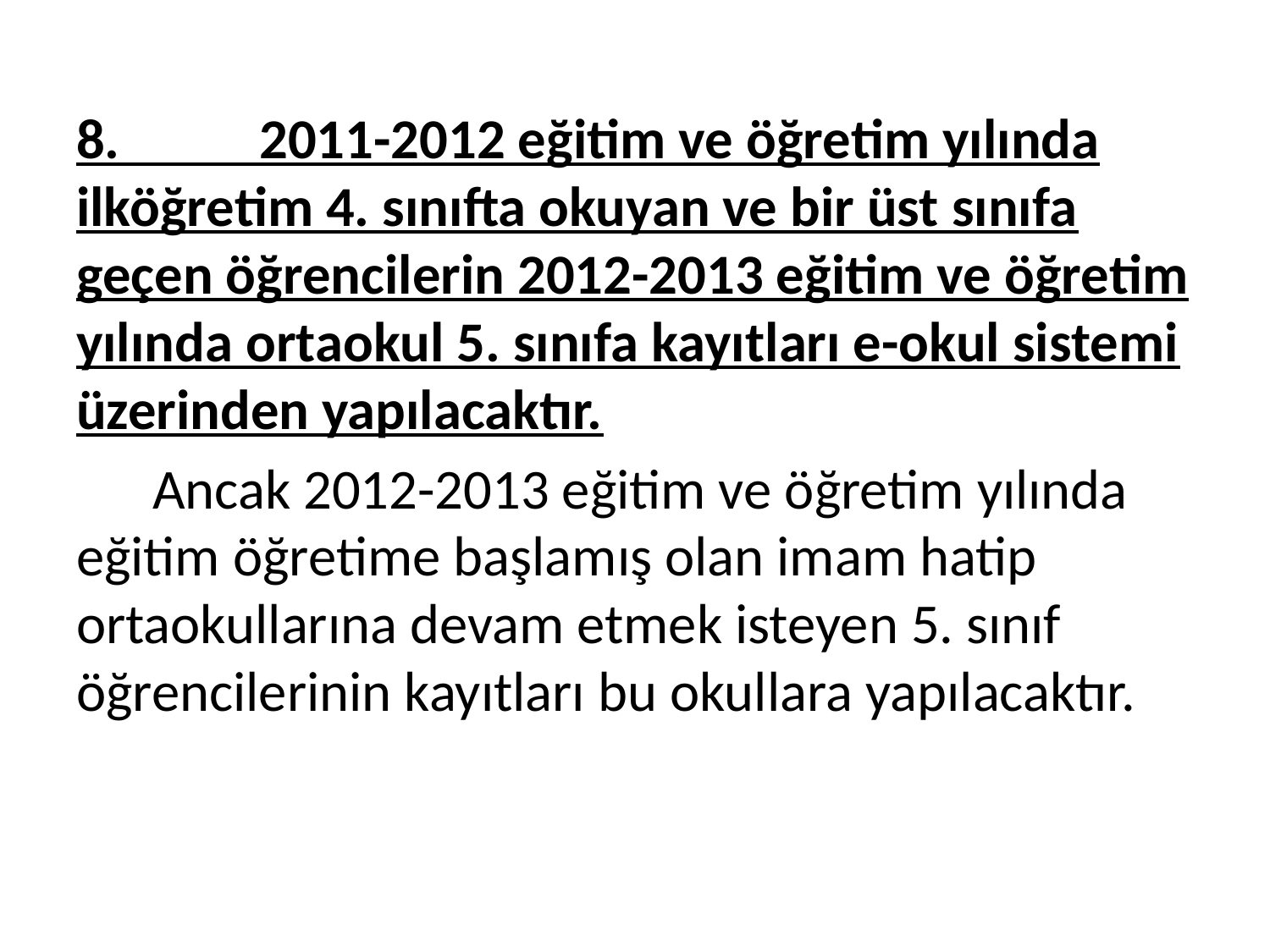

8.           2011-2012 eğitim ve öğretim yılında ilköğretim 4. sınıfta okuyan ve bir üst sınıfa geçen öğrencilerin 2012-2013 eğitim ve öğretim yılında ortaokul 5. sınıfa kayıtları e-okul sistemi üzerinden yapılacaktır.
      Ancak 2012-2013 eğitim ve öğretim yılında eğitim öğretime başlamış olan imam hatip ortaokullarına devam etmek isteyen 5. sınıf öğrencilerinin kayıtları bu okullara yapılacaktır.